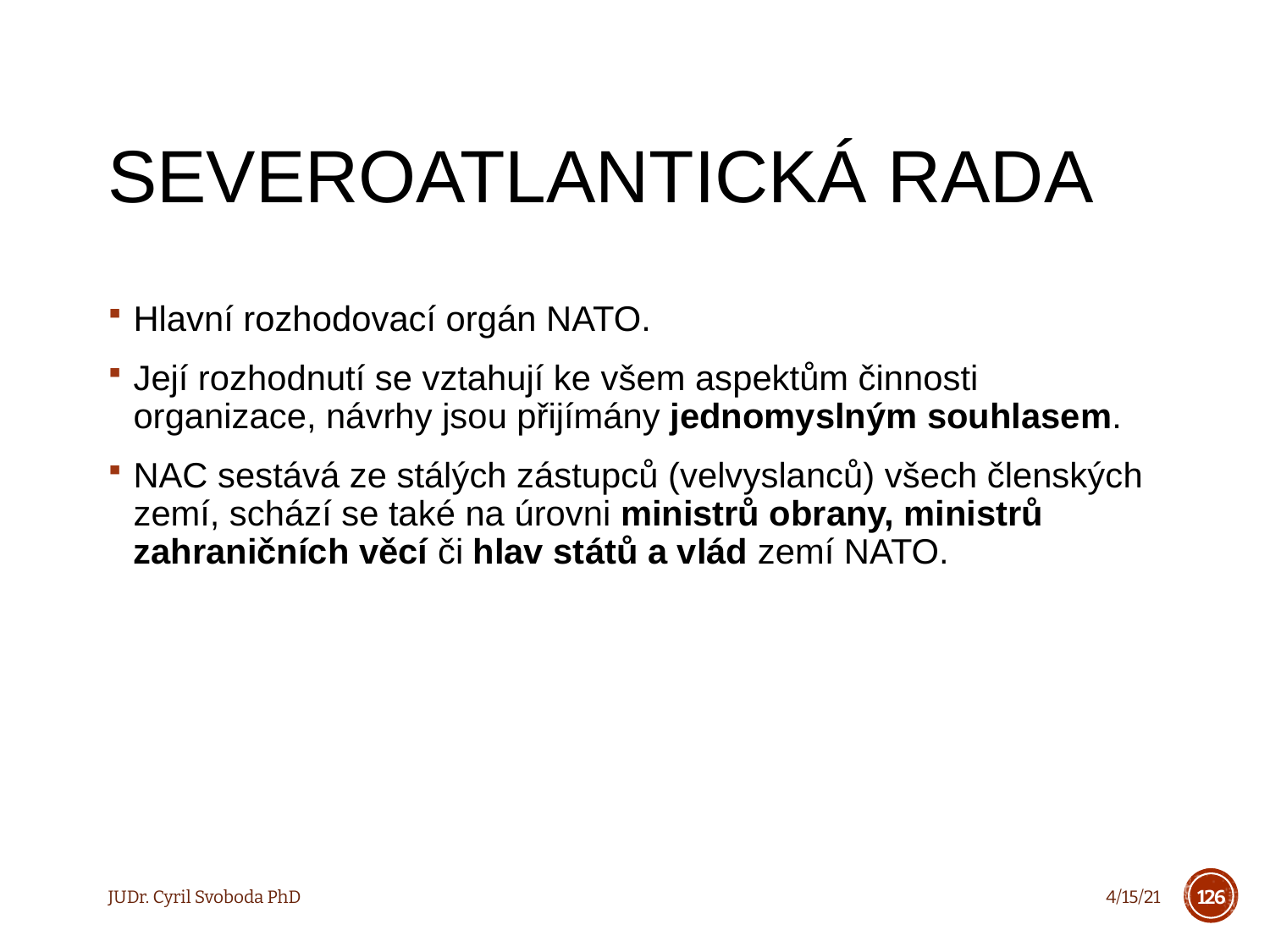

# Severoatlantická rada
Hlavní rozhodovací orgán NATO.
Její rozhodnutí se vztahují ke všem aspektům činnosti organizace, návrhy jsou přijímány jednomyslným souhlasem.
NAC sestává ze stálých zástupců (velvyslanců) všech členských zemí, schází se také na úrovni ministrů obrany, ministrů zahraničních věcí či hlav států a vlád zemí NATO.
JUDr. Cyril Svoboda PhD
4/15/21
126